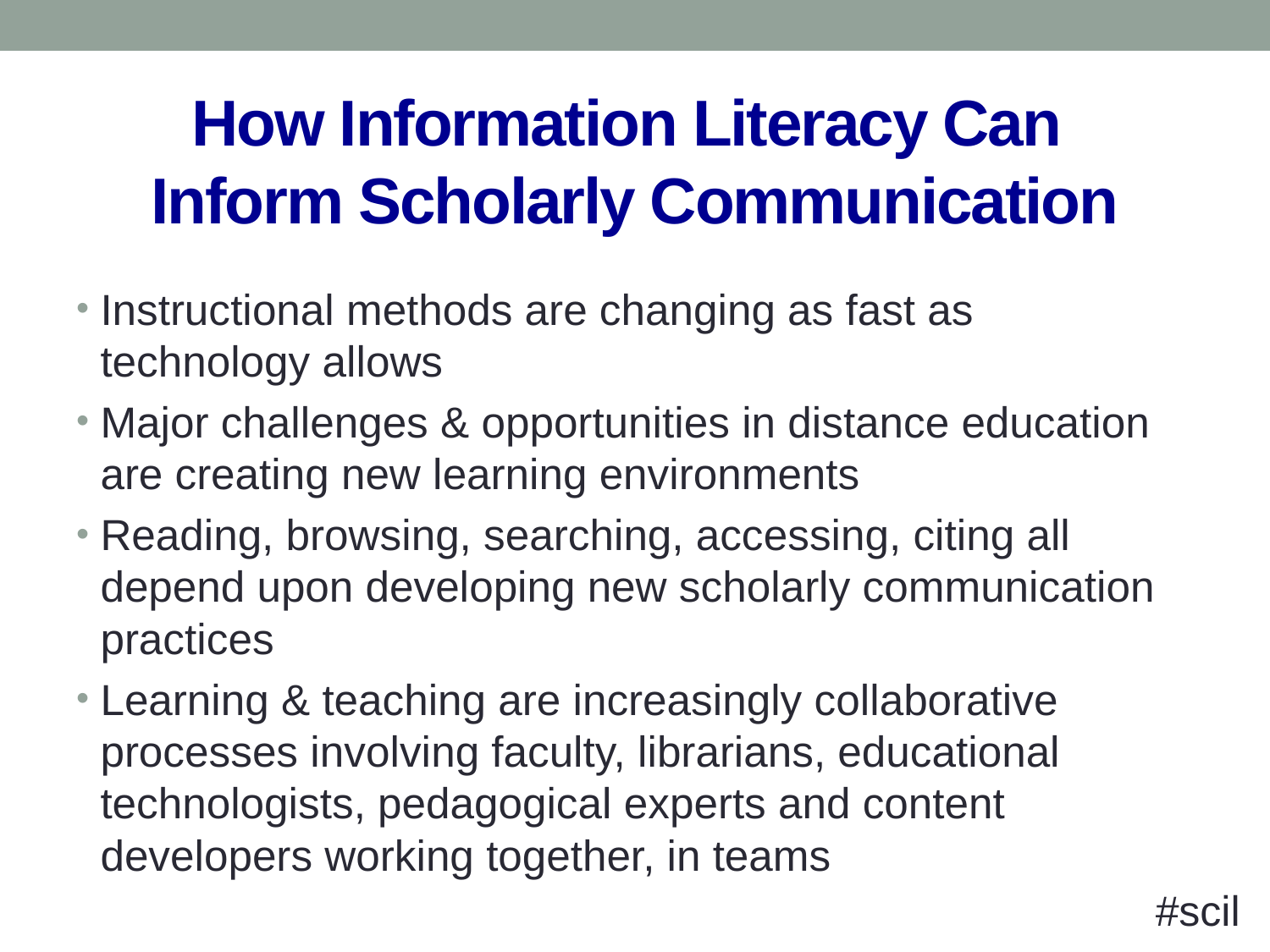

# How Information Literacy Can Inform Scholarly Communication

Instructional methods are changing as fast as technology allows
Major challenges & opportunities in distance education are creating new learning environments
Reading, browsing, searching, accessing, citing all depend upon developing new scholarly communication practices
Learning & teaching are increasingly collaborative processes involving faculty, librarians, educational technologists, pedagogical experts and content developers working together, in teams
#scil